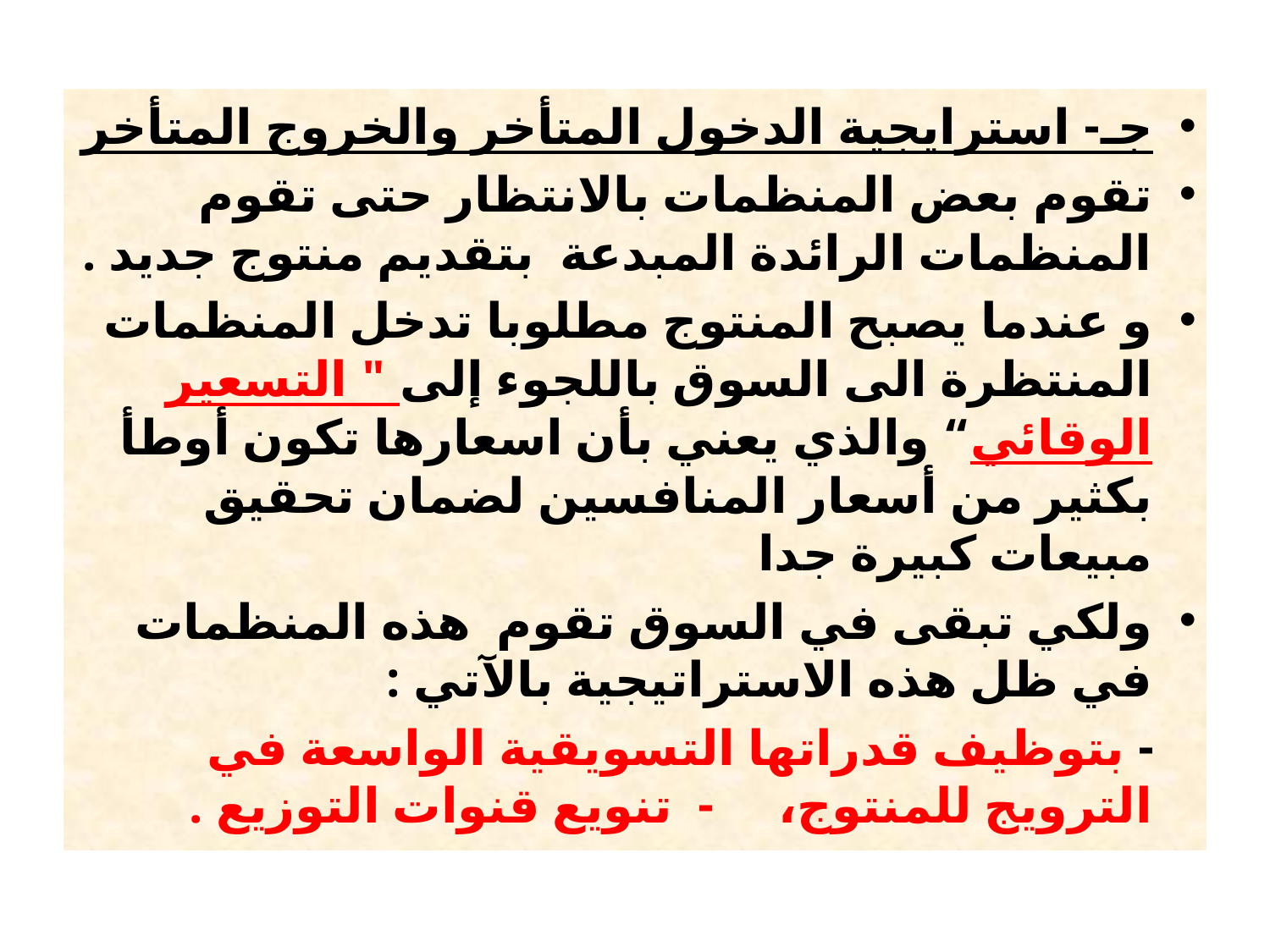

#
جـ- استرايجية الدخول المتأخر والخروج المتأخر
تقوم بعض المنظمات بالانتظار حتى تقوم  المنظمات الرائدة المبدعة  بتقديم منتوج جديد .
و عندما يصبح المنتوج مطلوبا تدخل المنظمات المنتظرة الى السوق باللجوء إلى " التسعير الوقائي“ والذي يعني بأن اسعارها تكون أوطأ بكثير من أسعار المنافسين لضمان تحقيق مبيعات كبيرة جدا
ولكي تبقى في السوق تقوم  هذه المنظمات في ظل هذه الاستراتيجية بالآتي :
   - بتوظيف قدراتها التسويقية الواسعة في الترويج للمنتوج،     -  تنويع قنوات التوزيع .